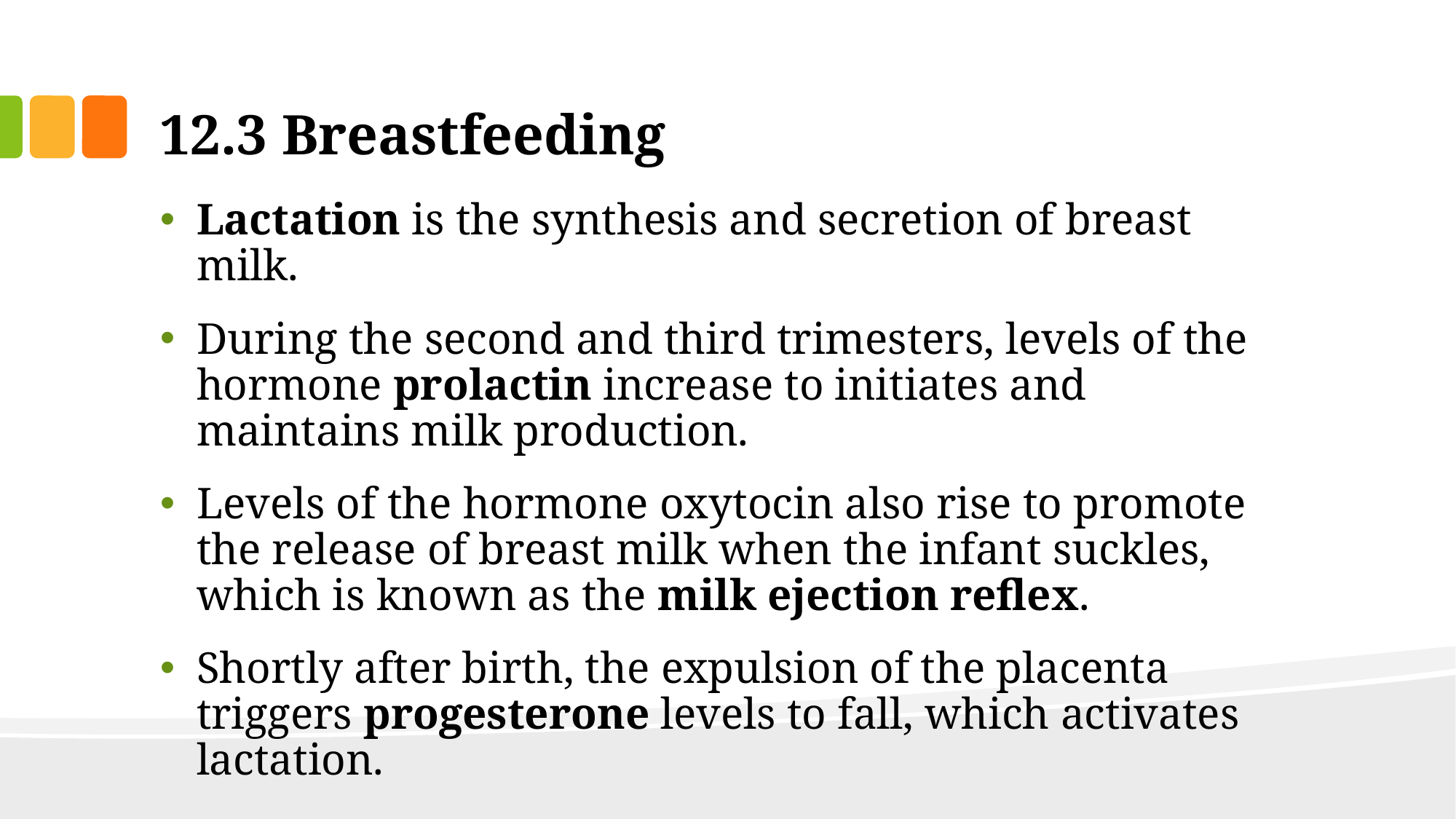

# 12.3 Breastfeeding
Lactation is the synthesis and secretion of breast milk.
During the second and third trimesters, levels of the hormone prolactin increase to initiates and maintains milk production.
Levels of the hormone oxytocin also rise to promote the release of breast milk when the infant suckles, which is known as the milk ejection reflex.
Shortly after birth, the expulsion of the placenta triggers progesterone levels to fall, which activates lactation.